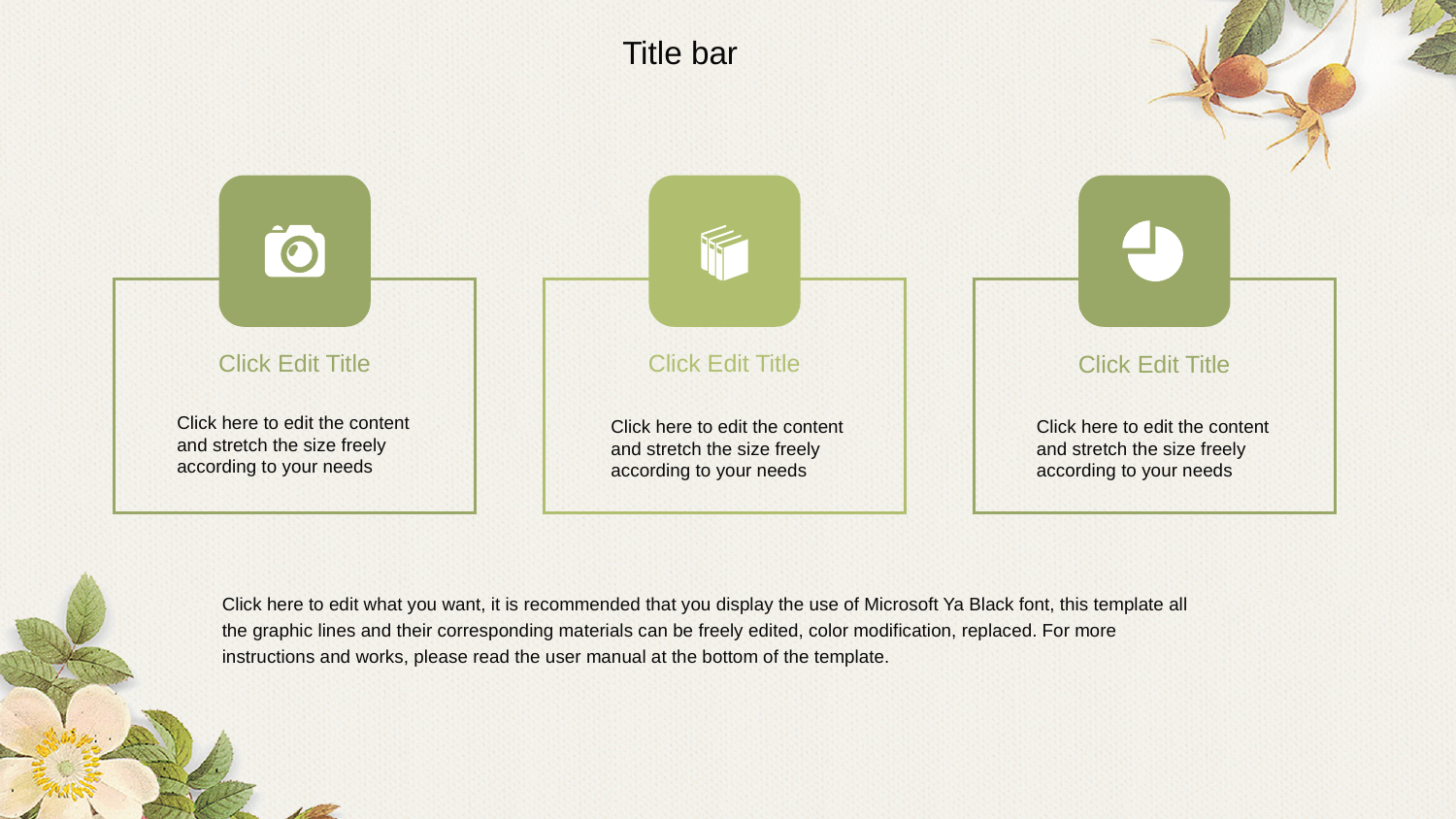

Title bar

Click Edit Title
Click here to edit the content and stretch the size freely according to your needs

Click Edit Title
Click here to edit the content and stretch the size freely according to your needs

Click Edit Title
Click here to edit the content and stretch the size freely according to your needs
Click here to edit what you want, it is recommended that you display the use of Microsoft Ya Black font, this template all the graphic lines and their corresponding materials can be freely edited, color modification, replaced. For more instructions and works, please read the user manual at the bottom of the template.